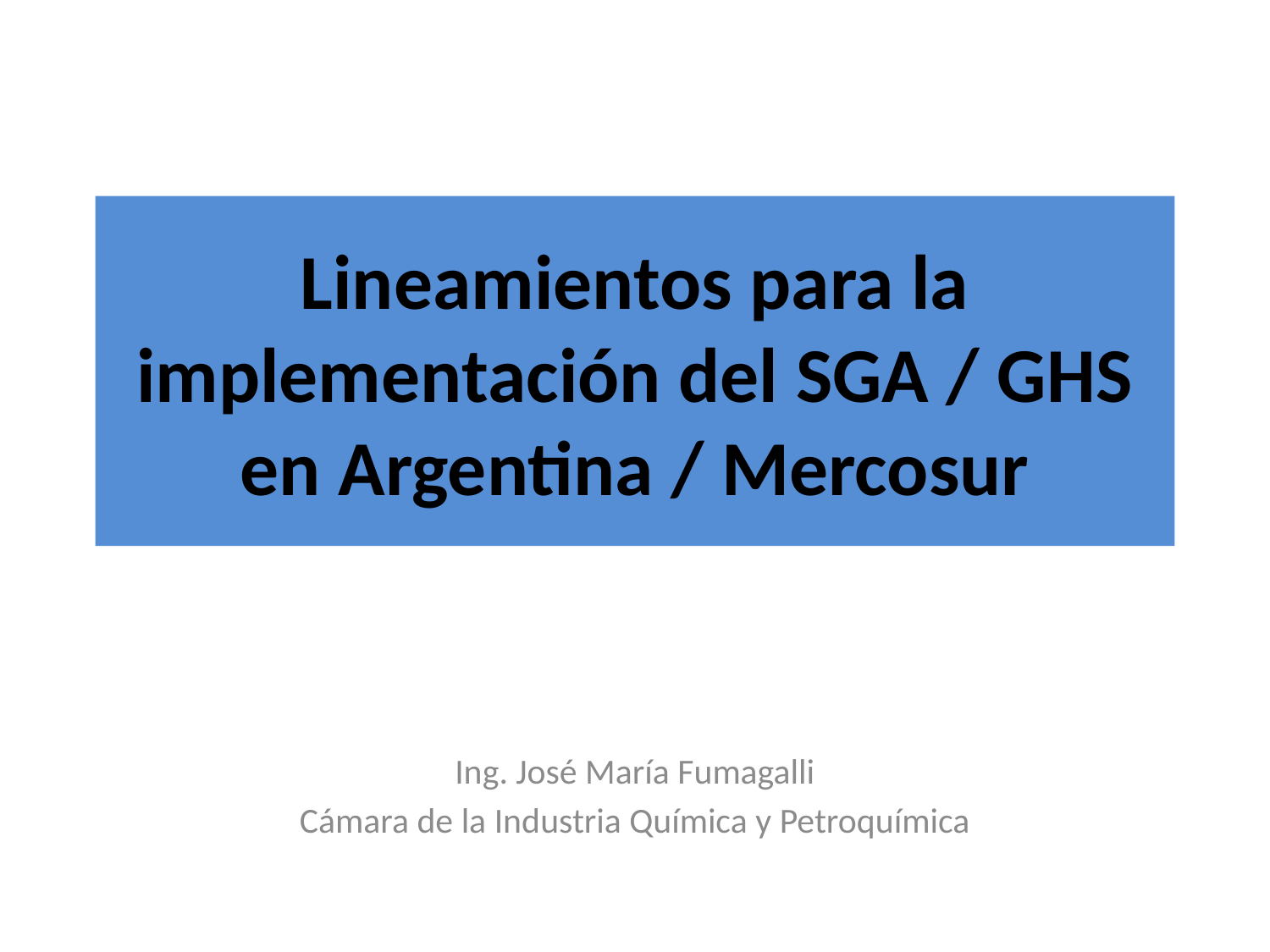

# Lineamientos para la implementación del SGA / GHS en Argentina / Mercosur
Ing. José María Fumagalli
Cámara de la Industria Química y Petroquímica